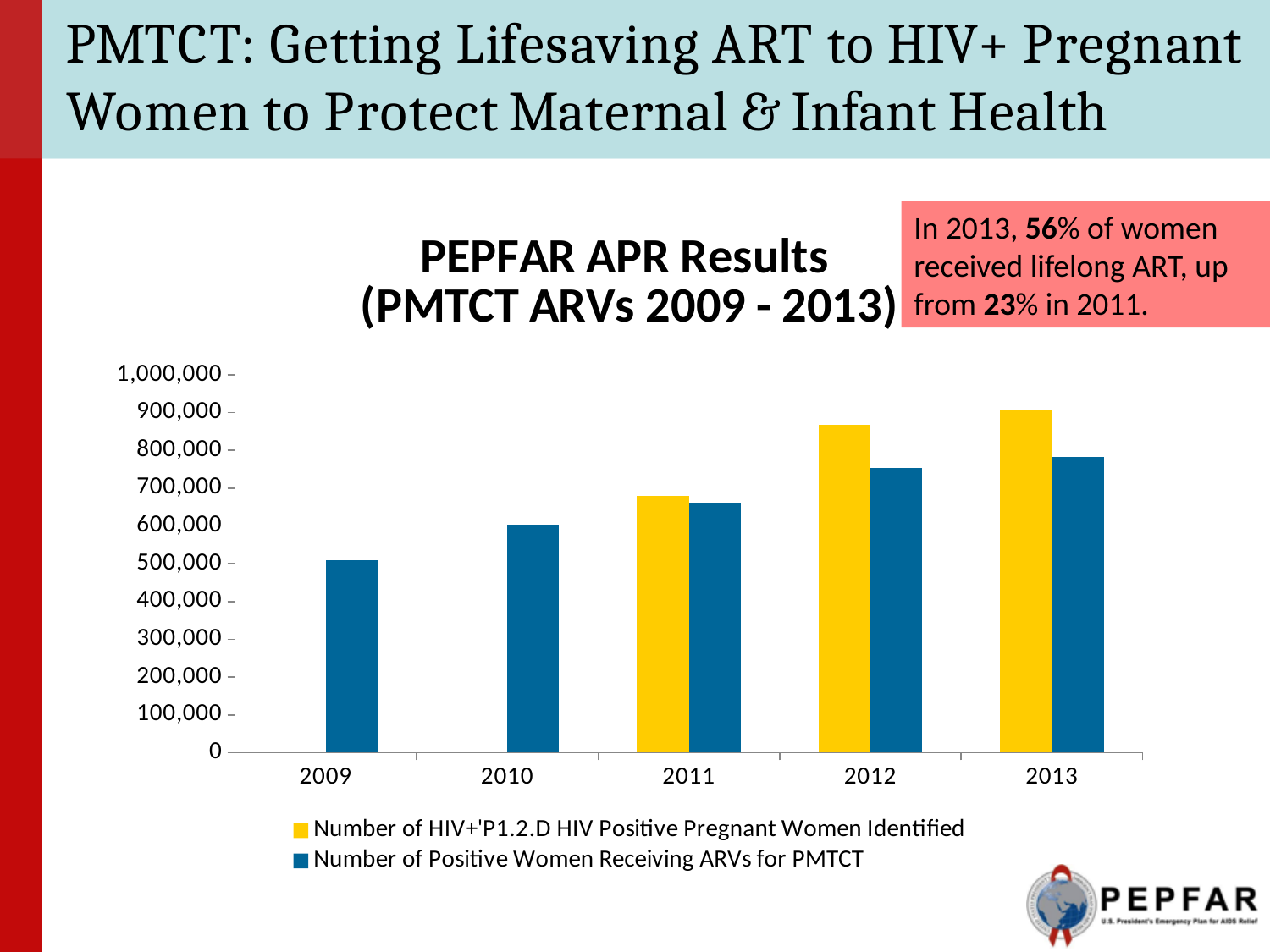

# PMTCT: Getting Lifesaving ART to HIV+ Pregnant Women to Protect Maternal & Infant Health

### Chart: PEPFAR APR Results
(PMTCT ARVs 2009 - 2013)

| Category |  |  |
|---|---|---|
| 2009 | None | 509841.0 |
| 2010 | None | 602556.0 |
| 2011 | 678758.0 | 660828.0 |
| 2012 | 867634.0 | 752949.0 |
| 2013 | 909027.0 | 781587.0 |
In 2013, 56% of women received lifelong ART, up from 23% in 2011.